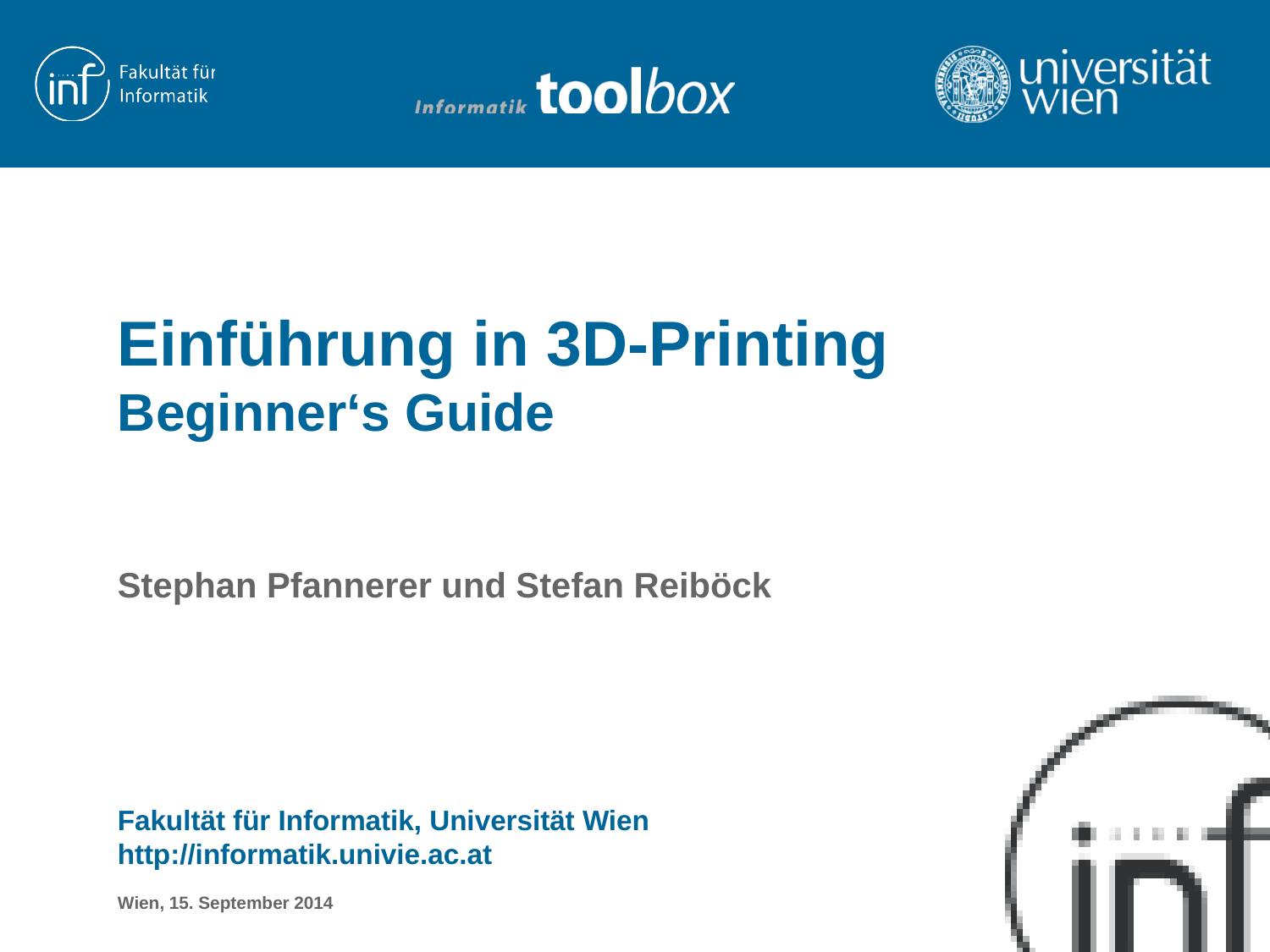

Einführung in 3D-Printing
Beginner‘s Guide
Stephan Pfannerer und Stefan Reiböck
Fakultät für Informatik, Universität Wien
http://informatik.univie.ac.at
Wien, 15. September 2014